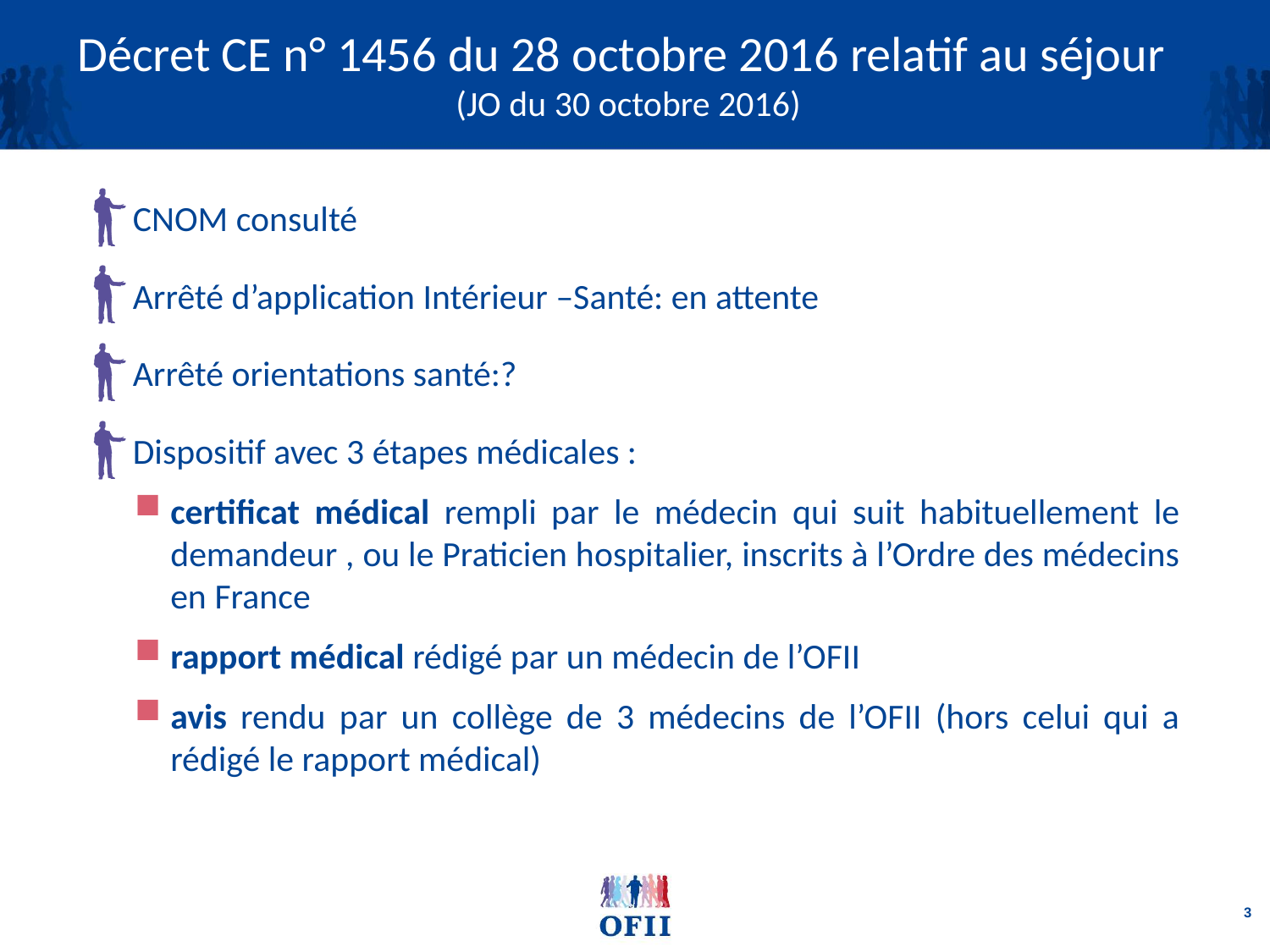

# Décret CE n° 1456 du 28 octobre 2016 relatif au séjour (JO du 30 octobre 2016)
CNOM consulté
Arrêté d’application Intérieur –Santé: en attente
Arrêté orientations santé:?
Dispositif avec 3 étapes médicales :
certificat médical rempli par le médecin qui suit habituellement le demandeur , ou le Praticien hospitalier, inscrits à l’Ordre des médecins en France
rapport médical rédigé par un médecin de l’OFII
avis rendu par un collège de 3 médecins de l’OFII (hors celui qui a rédigé le rapport médical)